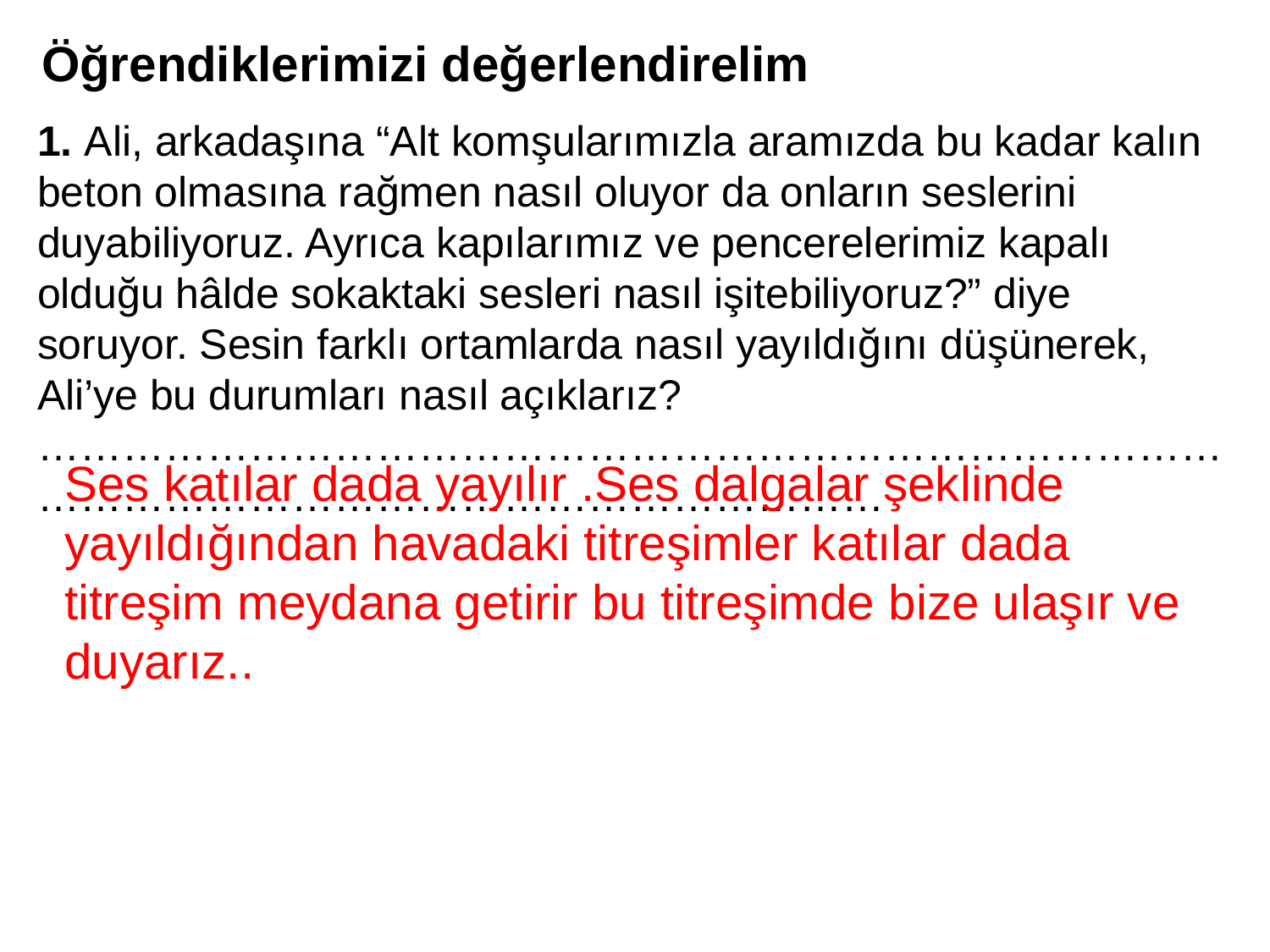

Öğrendiklerimizi değerlendirelim
1. Ali, arkadaşına “Alt komşularımızla aramızda bu kadar kalın beton olmasına rağmen nasıl oluyor da onların seslerini duyabiliyoruz. Ayrıca kapılarımız ve pencerelerimiz kapalı olduğu hâlde sokaktaki sesleri nasıl işitebiliyoruz?” diye soruyor. Sesin farklı ortamlarda nasıl yayıldığını düşünerek, Ali’ye bu durumları nasıl açıklarız?
………………………………………………………………………………………………………………………………
Ses katılar dada yayılır .Ses dalgalar şeklinde yayıldığından havadaki titreşimler katılar dada titreşim meydana getirir bu titreşimde bize ulaşır ve duyarız..